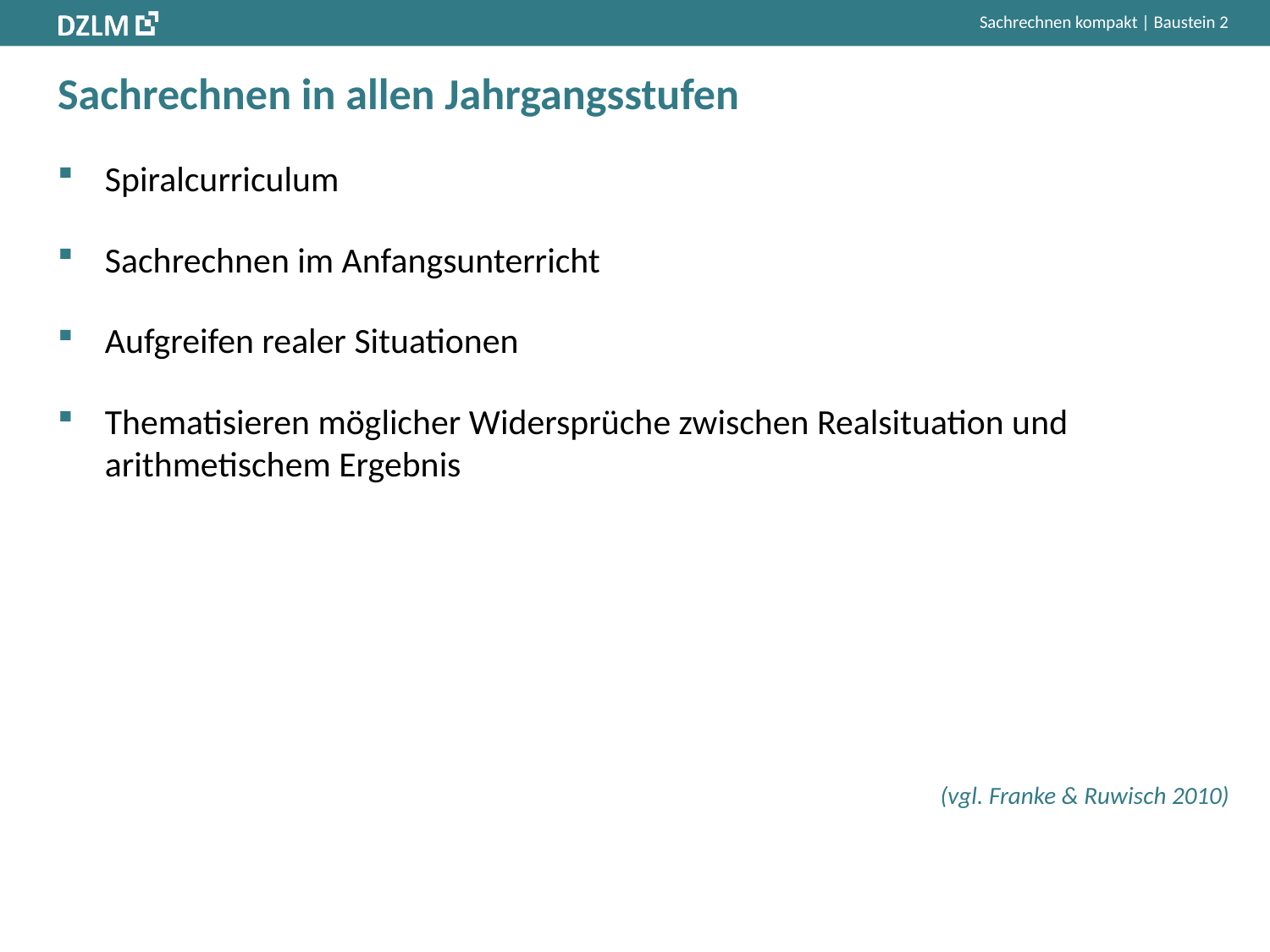

# Sachrechnen in allen Jahrgangsstufen
Spiralcurriculum
Sachrechnen im Anfangsunterricht
Aufgreifen realer Situationen
Thematisieren möglicher Widersprüche zwischen Realsituation und arithmetischem Ergebnis

(vgl. Franke & Ruwisch 2010)